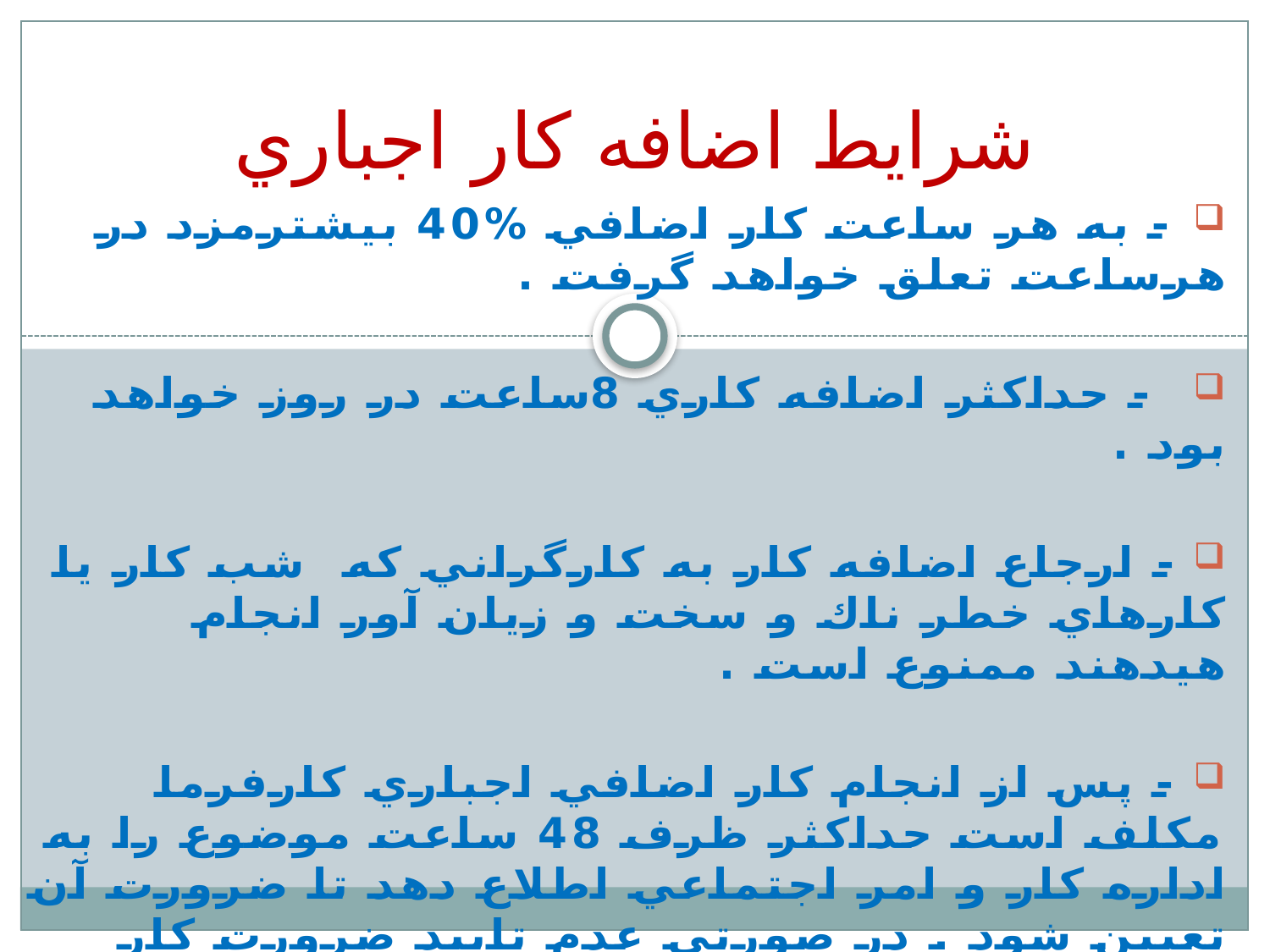

# شرايط اضافه كار اجباري
 - به هر ساعت كار اضافي %40 بيشترمزد در هرساعت تعلق خواهد گرفت .

  - حداكثر اضافه كاري 8ساعت در روز خواهد بود .

 - ارجاع اضافه كار به كارگراني كه  شب كار يا كارهاي خطر ناك و سخت و زيان آور انجام هيدهند ممنوع است .

 - پس از انجام كار اضافي اجباري كارفرما مكلف است حداكثر ظرف 48 ساعت موضوع را به اداره كار و امر اجتماعي اطلاع دهد تا ضرورت آن تعيين شود . در صورتي عدم تاييد ضرورت كار اضافي ، كارفرما  مكلف به  پرداخت غرامت و خسارت وارده به كارگر خواهد بود .